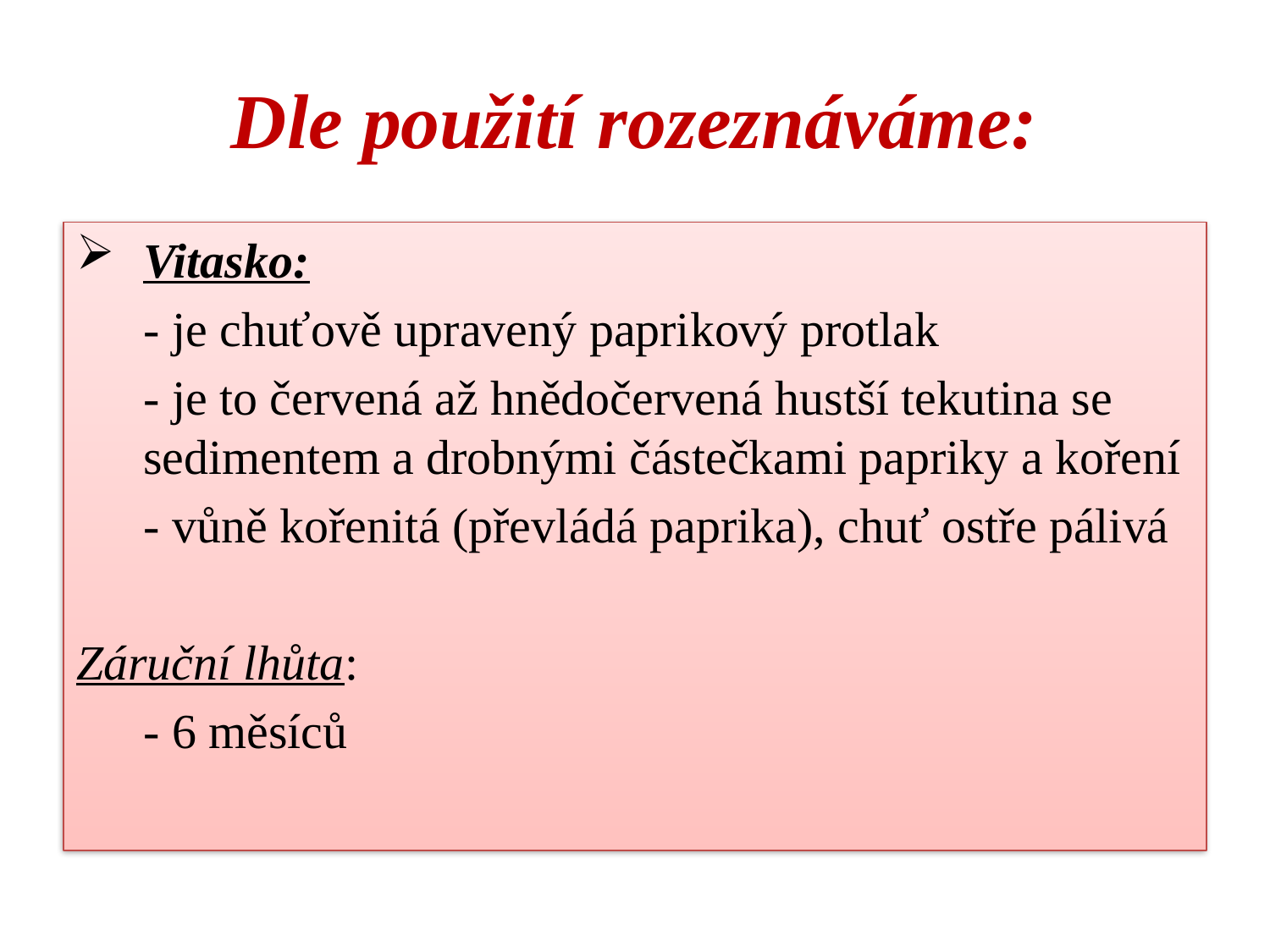

# Dle použití rozeznáváme:
Vitasko:
	- je chuťově upravený paprikový protlak
	- je to červená až hnědočervená hustší tekutina se sedimentem a drobnými částečkami papriky a koření
	- vůně kořenitá (převládá paprika), chuť ostře pálivá

Záruční lhůta:
	- 6 měsíců